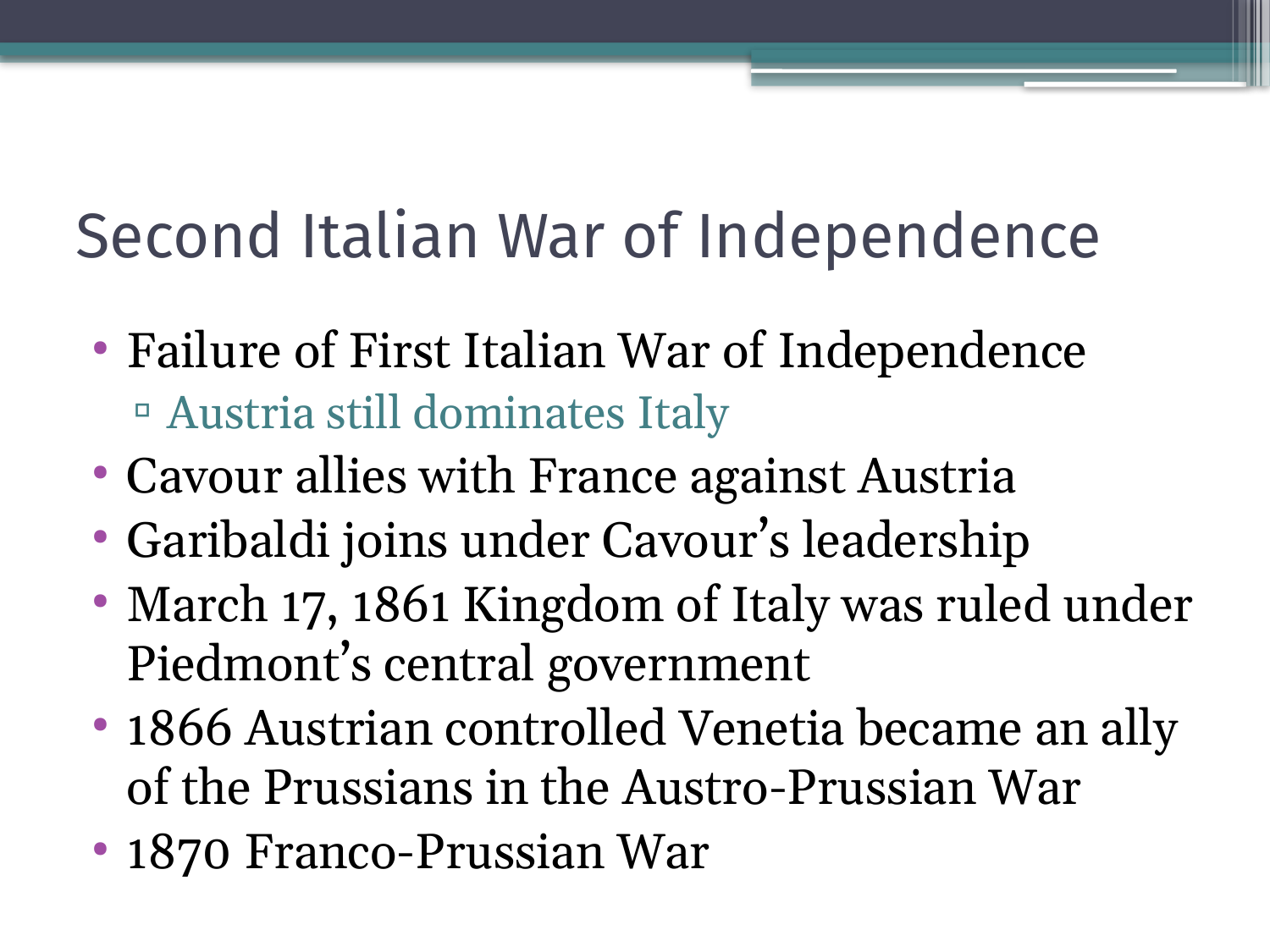

# Second Italian War of Independence
Failure of First Italian War of Independence
Austria still dominates Italy
Cavour allies with France against Austria
Garibaldi joins under Cavour’s leadership
March 17, 1861 Kingdom of Italy was ruled under Piedmont’s central government
1866 Austrian controlled Venetia became an ally of the Prussians in the Austro-Prussian War
1870 Franco-Prussian War